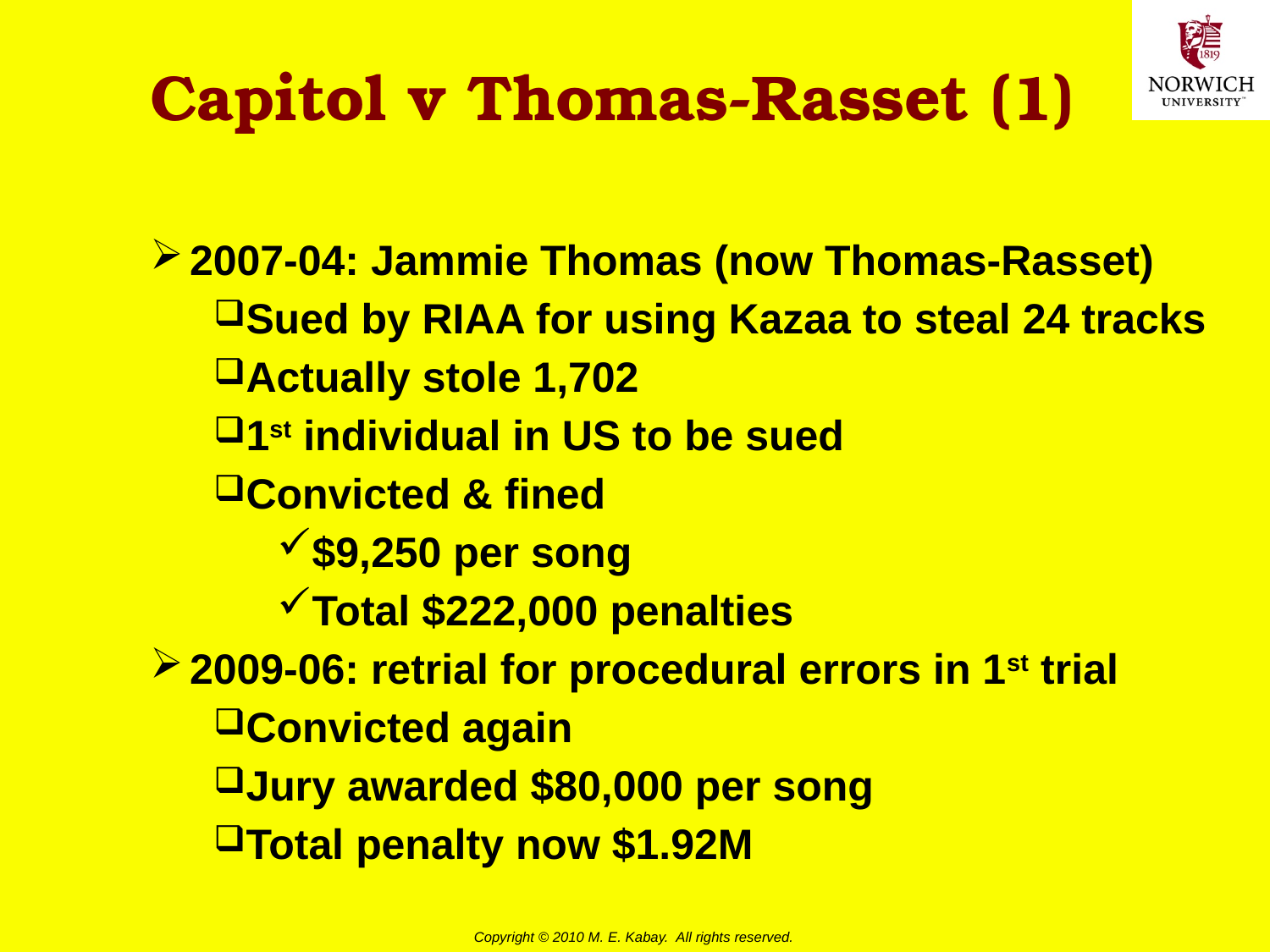

# Capitol v Thomas-Rasset (1)
2007-04: Jammie Thomas (now Thomas-Rasset)
Sued by RIAA for using Kazaa to steal 24 tracks
Actually stole 1,702
1st individual in US to be sued
Convicted & fined
$9,250 per song
Total $222,000 penalties
2009-06: retrial for procedural errors in 1st trial
Convicted again
Jury awarded $80,000 per song
Total penalty now $1.92M